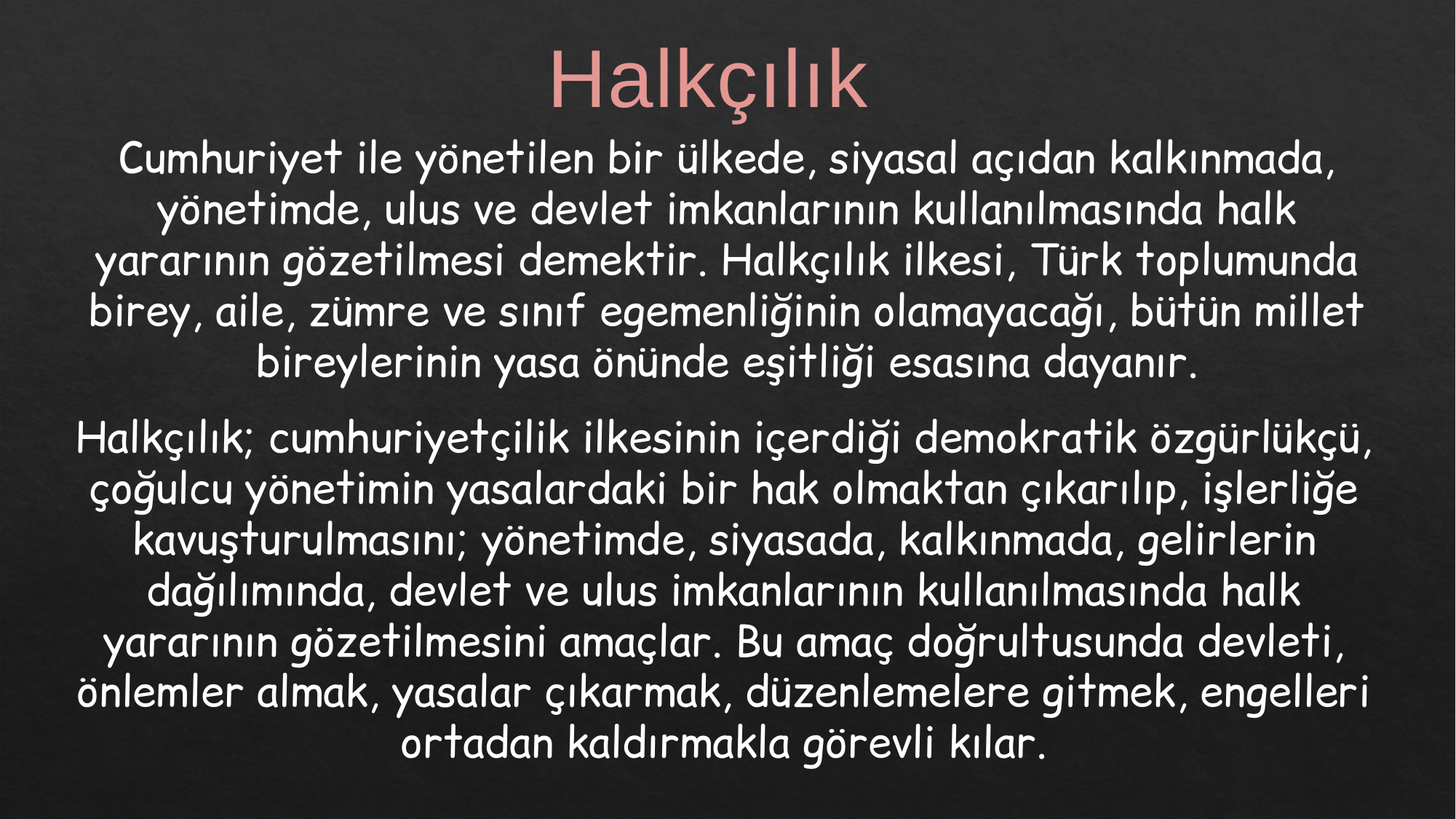

Halkçılık
Cumhuriyet ile yönetilen bir ülkede, siyasal açıdan kalkınmada, yönetimde, ulus ve devlet imkanlarının kullanılmasında halk yararının gözetilmesi demektir. Halkçılık ilkesi, Türk toplumunda birey, aile, zümre ve sınıf egemenliğinin olamayacağı, bütün millet bireylerinin yasa önünde eşitliği esasına dayanır.

Halkçılık; cumhuriyetçilik ilkesinin içerdiği demokratik özgürlükçü, çoğulcu yönetimin yasalardaki bir hak olmaktan çıkarılıp, işlerliğe kavuşturulmasını; yönetimde, siyasada, kalkınmada, gelirlerin dağılımında, devlet ve ulus imkanlarının kullanılmasında halk yararının gözetilmesini amaçlar. Bu amaç doğrultusunda devleti, önlemler almak, yasalar çıkarmak, düzenlemelere gitmek, engelleri ortadan kaldırmakla görevli kılar.